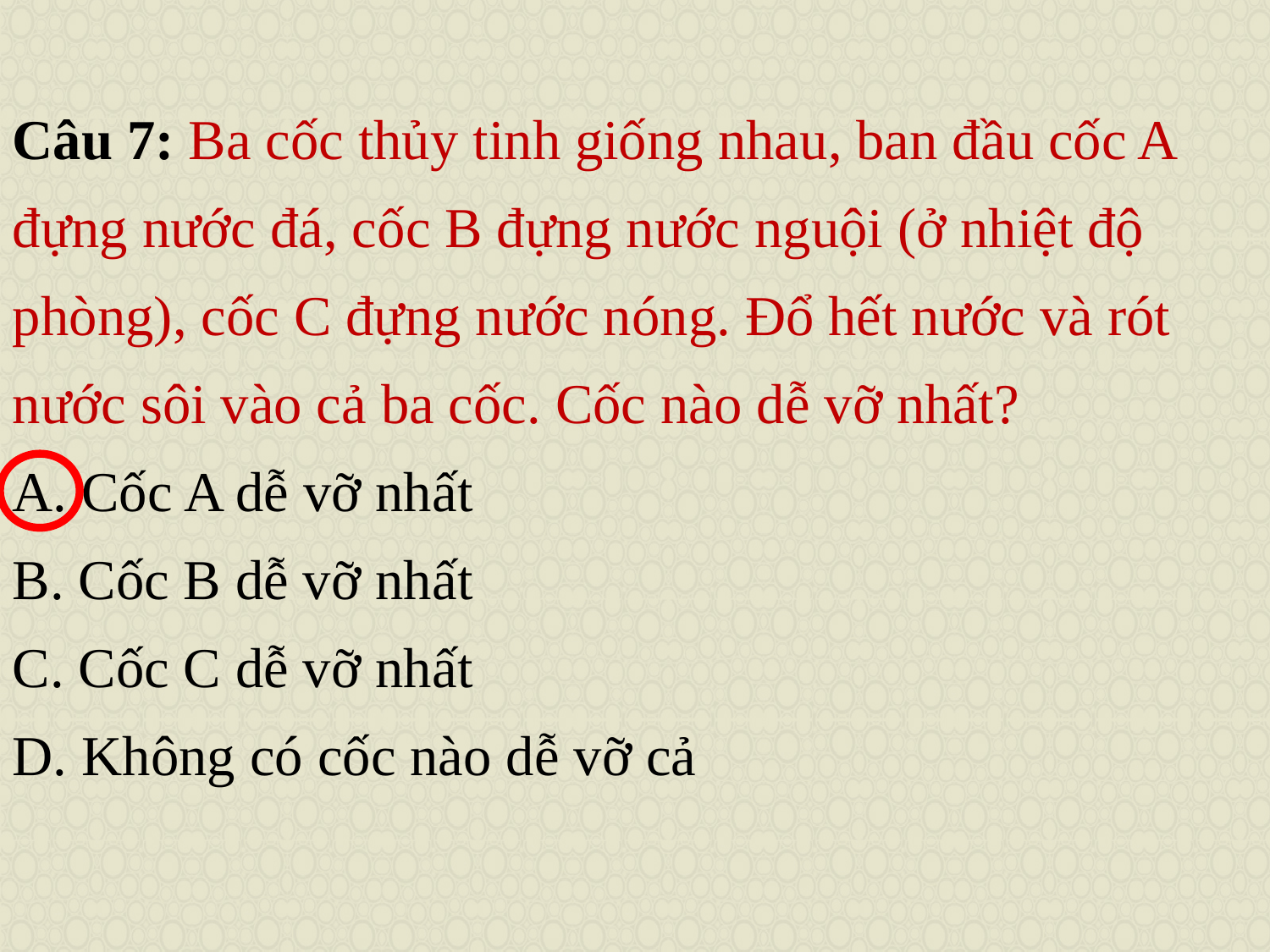

Câu 7: Ba cốc thủy tinh giống nhau, ban đầu cốc A đựng nước đá, cốc B đựng nước nguội (ở nhiệt độ phòng), cốc C đựng nước nóng. Đổ hết nước và rót nước sôi vào cả ba cốc. Cốc nào dễ vỡ nhất?
A. Cốc A dễ vỡ nhất
B. Cốc B dễ vỡ nhất
C. Cốc C dễ vỡ nhất
D. Không có cốc nào dễ vỡ cả